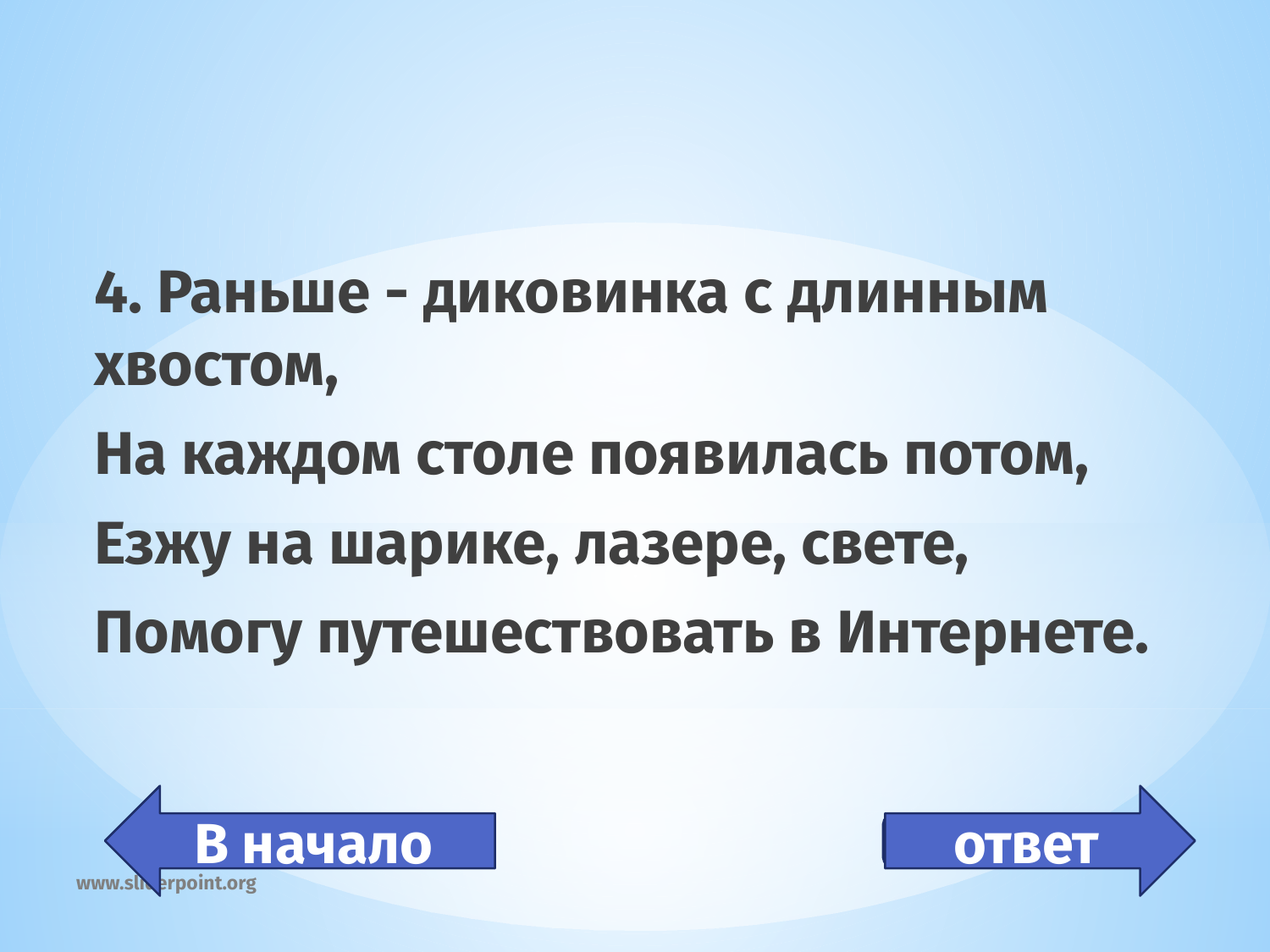

4. Раньше - диковинка с длинным хвостом,
На каждом столе появилась потом,
Езжу на шарике, лазере, свете,
Помогу путешествовать в Интернете.

В начало
ответ

мышь
www.sliderpoint.org